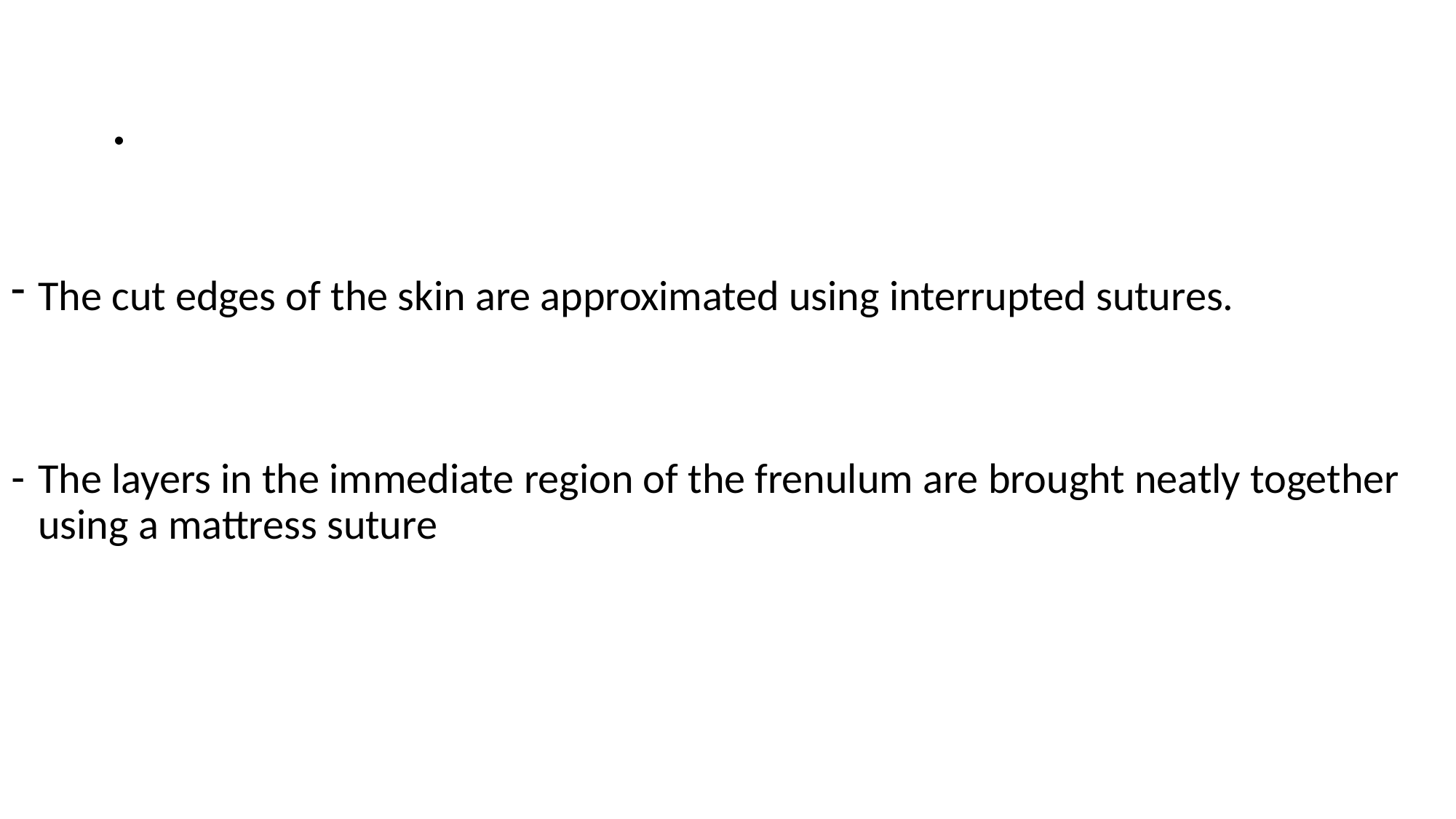

# .

The cut edges of the skin are approximated using interrupted sutures.

The layers in the immediate region of the frenulum are brought neatly together using a mattress suture